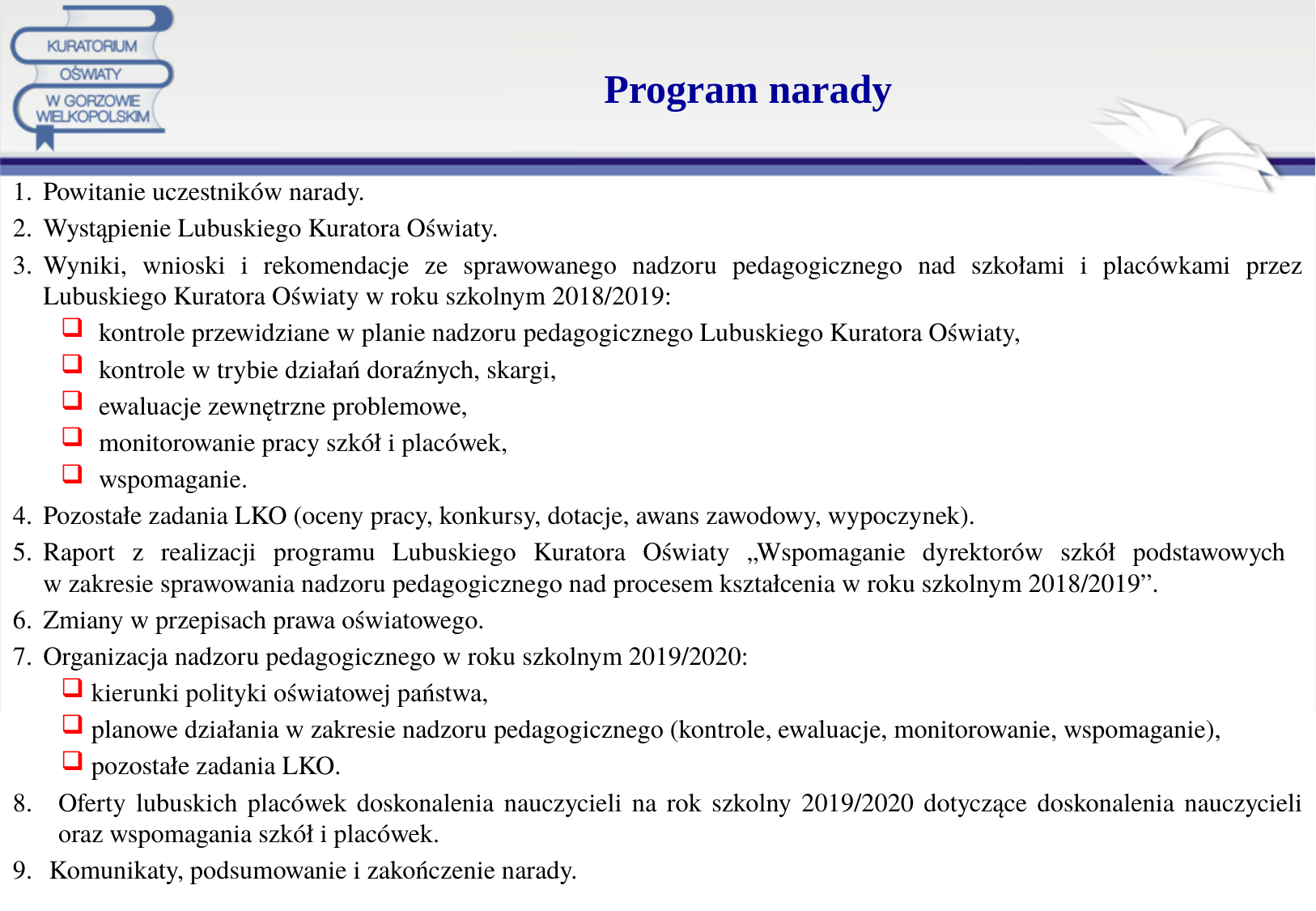

# Program narady
Powitanie uczestników narady.
Wystąpienie Lubuskiego Kuratora Oświaty.
Wyniki, wnioski i rekomendacje ze sprawowanego nadzoru pedagogicznego nad szkołami i placówkami przez Lubuskiego Kuratora Oświaty w roku szkolnym 2018/2019:
kontrole przewidziane w planie nadzoru pedagogicznego Lubuskiego Kuratora Oświaty,
kontrole w trybie działań doraźnych, skargi,
ewaluacje zewnętrzne problemowe,
monitorowanie pracy szkół i placówek,
wspomaganie.
Pozostałe zadania LKO (oceny pracy, konkursy, dotacje, awans zawodowy, wypoczynek).
Raport z realizacji programu Lubuskiego Kuratora Oświaty „Wspomaganie dyrektorów szkół podstawowych
w zakresie sprawowania nadzoru pedagogicznego nad procesem kształcenia w roku szkolnym 2018/2019”.
Zmiany w przepisach prawa oświatowego.
Organizacja nadzoru pedagogicznego w roku szkolnym 2019/2020:
kierunki polityki oświatowej państwa,
planowe działania w zakresie nadzoru pedagogicznego (kontrole, ewaluacje, monitorowanie, wspomaganie),
pozostałe zadania LKO.
Oferty lubuskich placówek doskonalenia nauczycieli na rok szkolny 2019/2020 dotyczące doskonalenia nauczycieli oraz wspomagania szkół i placówek.
Komunikaty, podsumowanie i zakończenie narady.